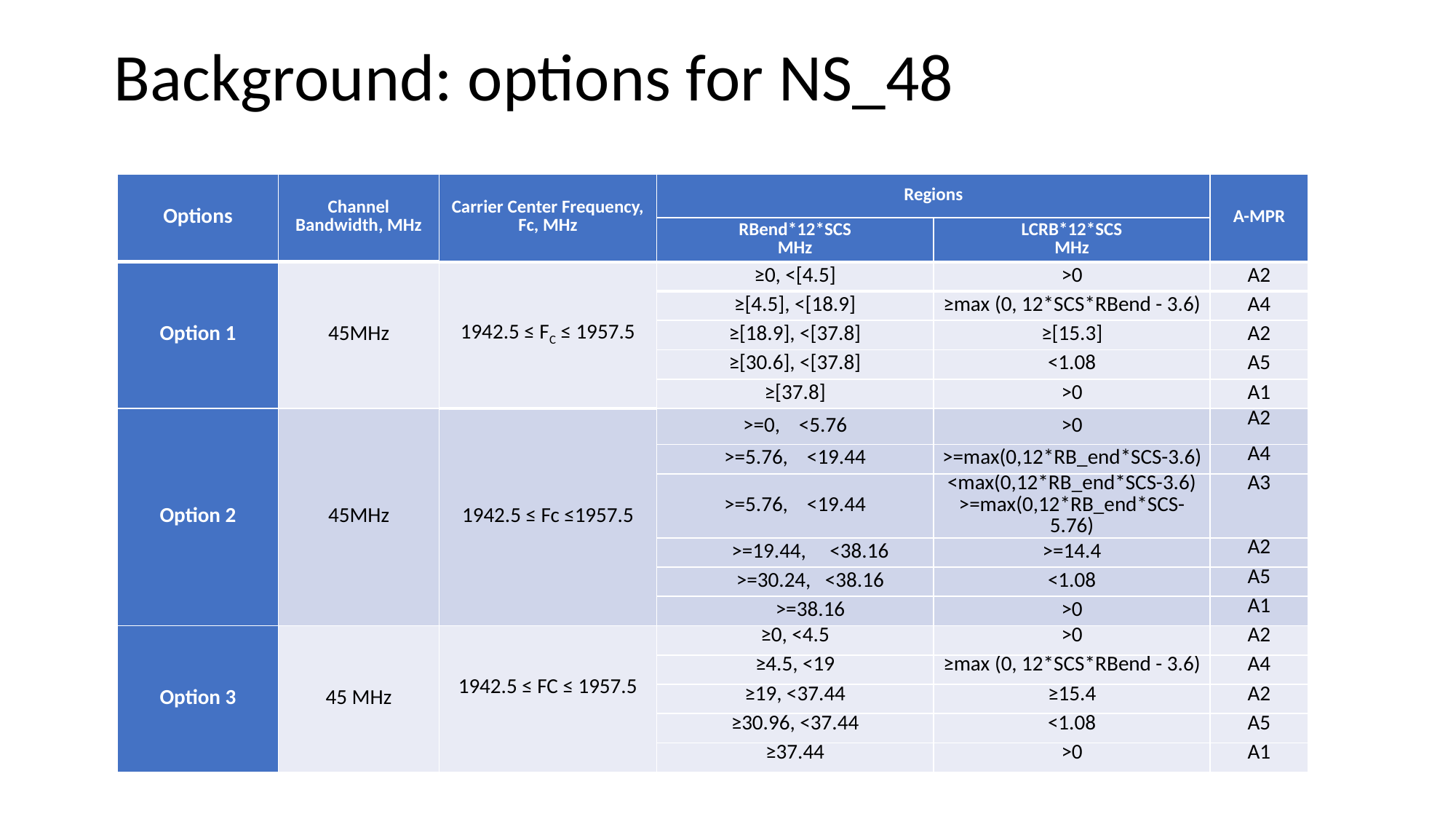

# Background: options for NS_48
| Options | Channel Bandwidth, MHz | Carrier Center Frequency, Fc, MHz | Regions |  | A-MPR |
| --- | --- | --- | --- | --- | --- |
|  |  |  | RBend\*12\*SCS MHz | LCRB\*12\*SCS MHz |  |
| Option 1 | 45MHz | 1942.5 ≤ FC ≤ 1957.5 | ≥0, <[4.5] | >0 | A2 |
|  |  |  | ≥[4.5], <[18.9] | ≥max (0, 12\*SCS\*RBend - 3.6) | A4 |
|  |  |  | ≥[18.9], <[37.8] | ≥[15.3] | A2 |
|  |  |  | ≥[30.6], <[37.8] | <1.08 | A5 |
|  |  |  | ≥[37.8] | >0 | A1 |
| Option 2 | 45MHz | 1942.5 ≤ Fc ≤1957.5 | >=0, <5.76 | >0 | A2 |
|  |  |  | >=5.76, <19.44 | >=max(0,12\*RB\_end\*SCS-3.6) | A4 |
|  |  |  | >=5.76, <19.44 | <max(0,12\*RB\_end\*SCS-3.6) >=max(0,12\*RB\_end\*SCS-5.76) | A3 |
|  |  |  | >=19.44, <38.16 | >=14.4 | A2 |
|  |  |  | >=30.24, <38.16 | <1.08 | A5 |
|  |  |  | >=38.16 | >0 | A1 |
| Option 3 | 45 MHz | 1942.5 ≤ FC ≤ 1957.5 | ≥0, <4.5 | >0 | A2 |
|  |  |  | ≥4.5, <19 | ≥max (0, 12\*SCS\*RBend - 3.6) | A4 |
|  |  |  | ≥19, <37.44 | ≥15.4 | A2 |
|  |  |  | ≥30.96, <37.44 | <1.08 | A5 |
|  |  |  | ≥37.44 | >0 | A1 |